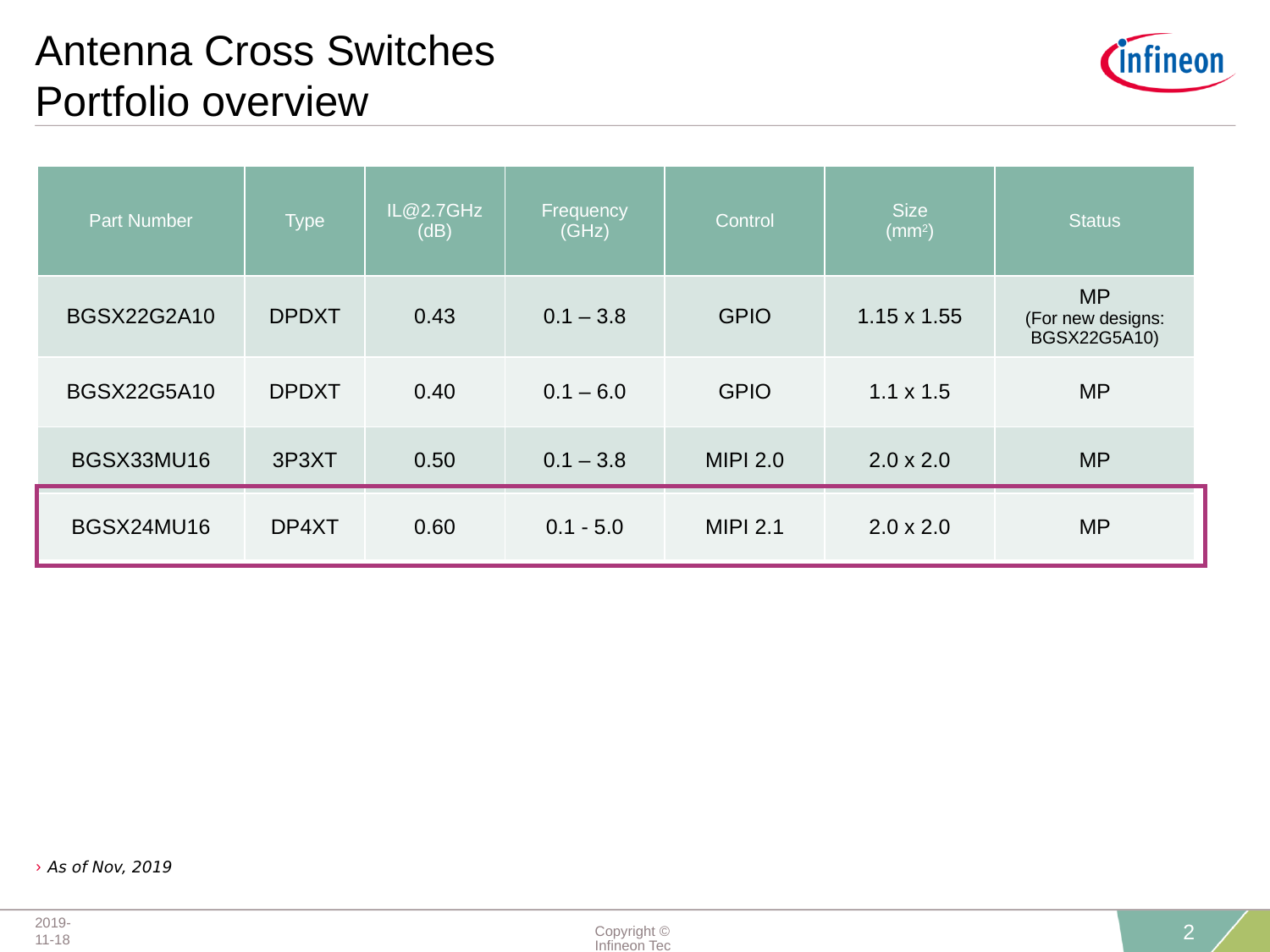

# Antenna Cross Switches Portfolio overview
| Part Number | Type | IL@2.7GHz (dB) | Frequency (GHz) | Control | Size (mm2) | Status |
| --- | --- | --- | --- | --- | --- | --- |
| BGSX22G2A10 | DPDXT | 0.43 | 0.1 – 3.8 | GPIO | 1.15 x 1.55 | MP (For new designs: BGSX22G5A10) |
| BGSX22G5A10 | DPDXT | 0.40 | 0.1 – 6.0 | GPIO | 1.1 x 1.5 | MP |
| BGSX33MU16 | 3P3XT | 0.50 | 0.1 – 3.8 | MIPI 2.0 | 2.0 x 2.0 | MP |
| BGSX24MU16 | DP4XT | 0.60 | 0.1 - 5.0 | MIPI 2.1 | 2.0 x 2.0 | MP |

As of Nov, 2019
2019-11-18
Copyright © Infineon Technologies AG 2019. All rights reserved.
2